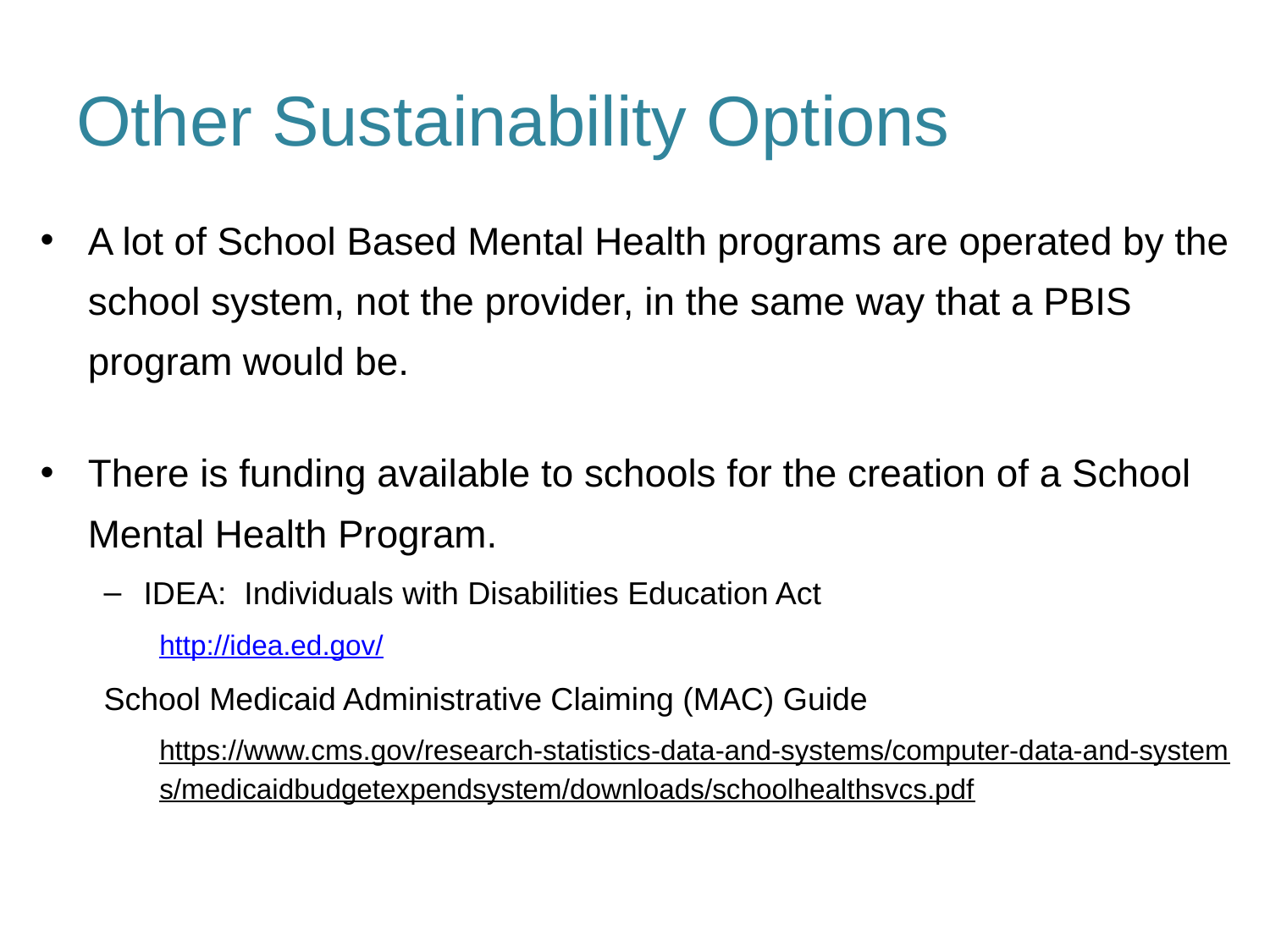

# Other Sustainability Options
A lot of School Based Mental Health programs are operated by the school system, not the provider, in the same way that a PBIS program would be.

There is funding available to schools for the creation of a School Mental Health Program.
IDEA:  Individuals with Disabilities Education Act
http://idea.ed.gov/
School Medicaid Administrative Claiming (MAC) Guide
https://www.cms.gov/research-statistics-data-and-systems/computer-data-and-systems/medicaidbudgetexpendsystem/downloads/schoolhealthsvcs.pdf